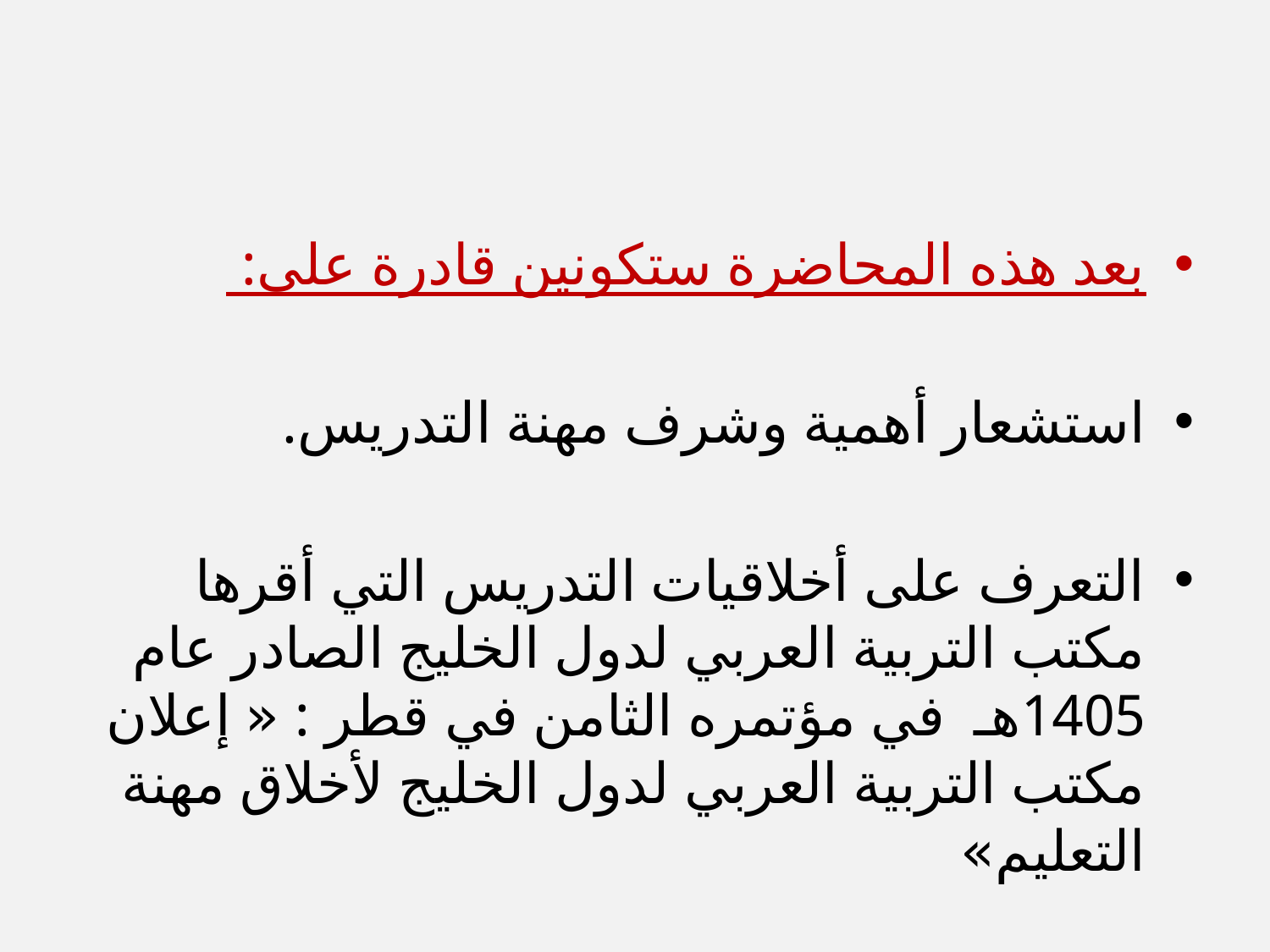

#
بعد هذه المحاضرة ستكونين قادرة على:

استشعار أهمية وشرف مهنة التدريس.

التعرف على أخلاقيات التدريس التي أقرها مكتب التربية العربي لدول الخليج الصادر عام 1405هـ  في مؤتمره الثامن في قطر : « إعلان مكتب التربية العربي لدول الخليج لأخلاق مهنة التعليم»